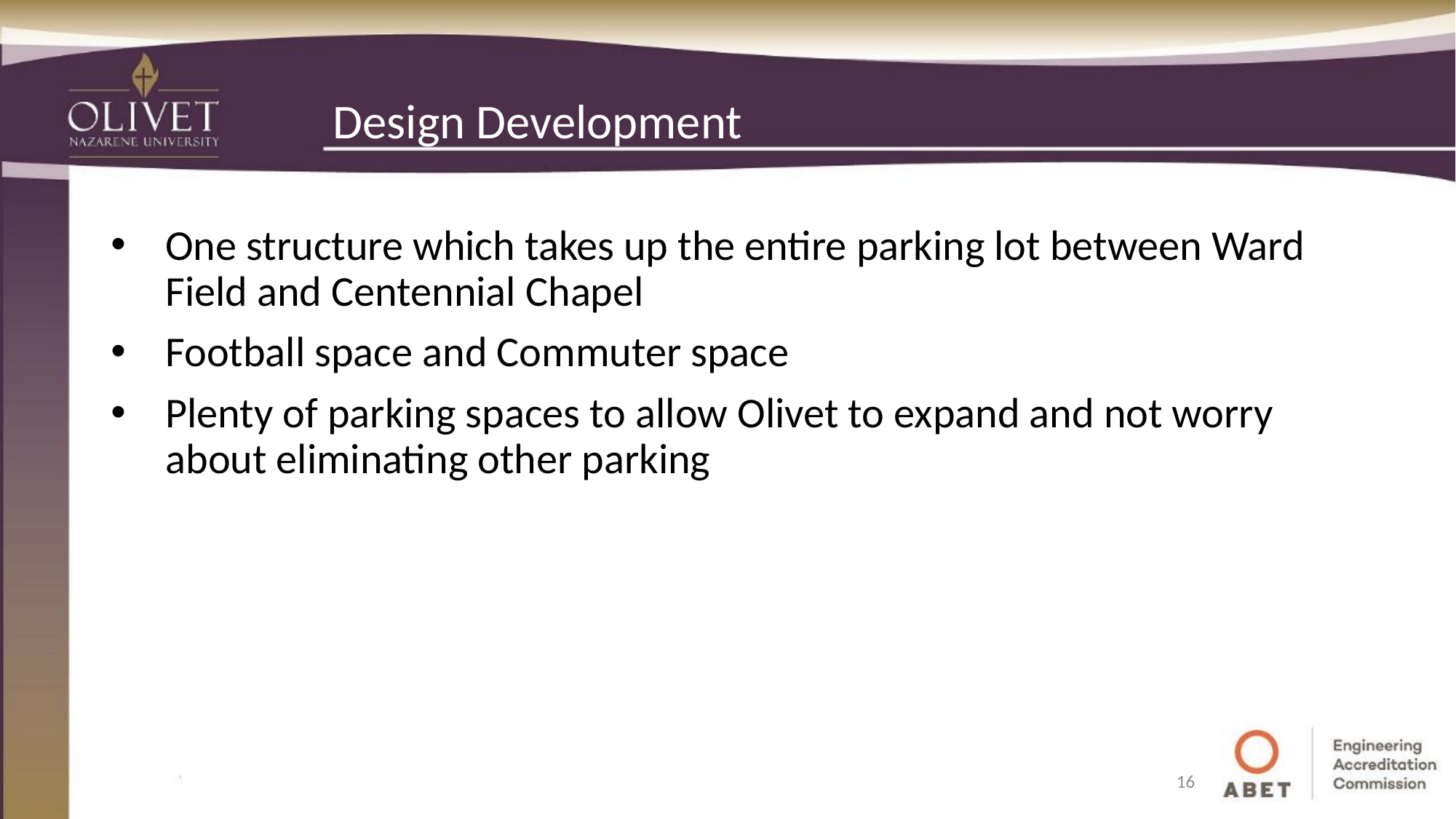

# Design Development
One structure which takes up the entire parking lot between Ward Field and Centennial Chapel
Football space and Commuter space
Plenty of parking spaces to allow Olivet to expand and not worry about eliminating other parking
16